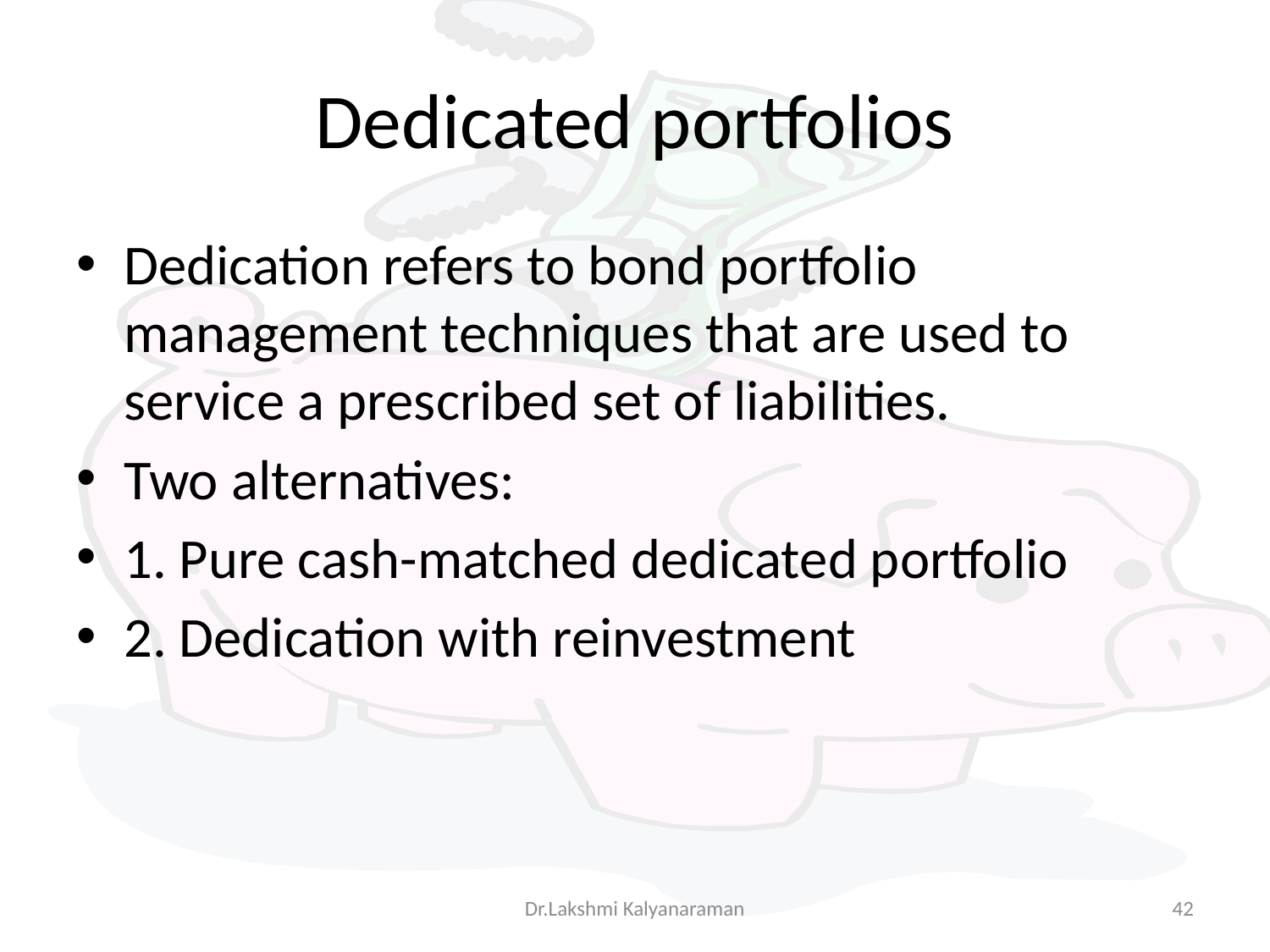

# Dedicated portfolios
Dedication refers to bond portfolio management techniques that are used to service a prescribed set of liabilities.
Two alternatives:
1. Pure cash-matched dedicated portfolio
2. Dedication with reinvestment
Dr.Lakshmi Kalyanaraman
42